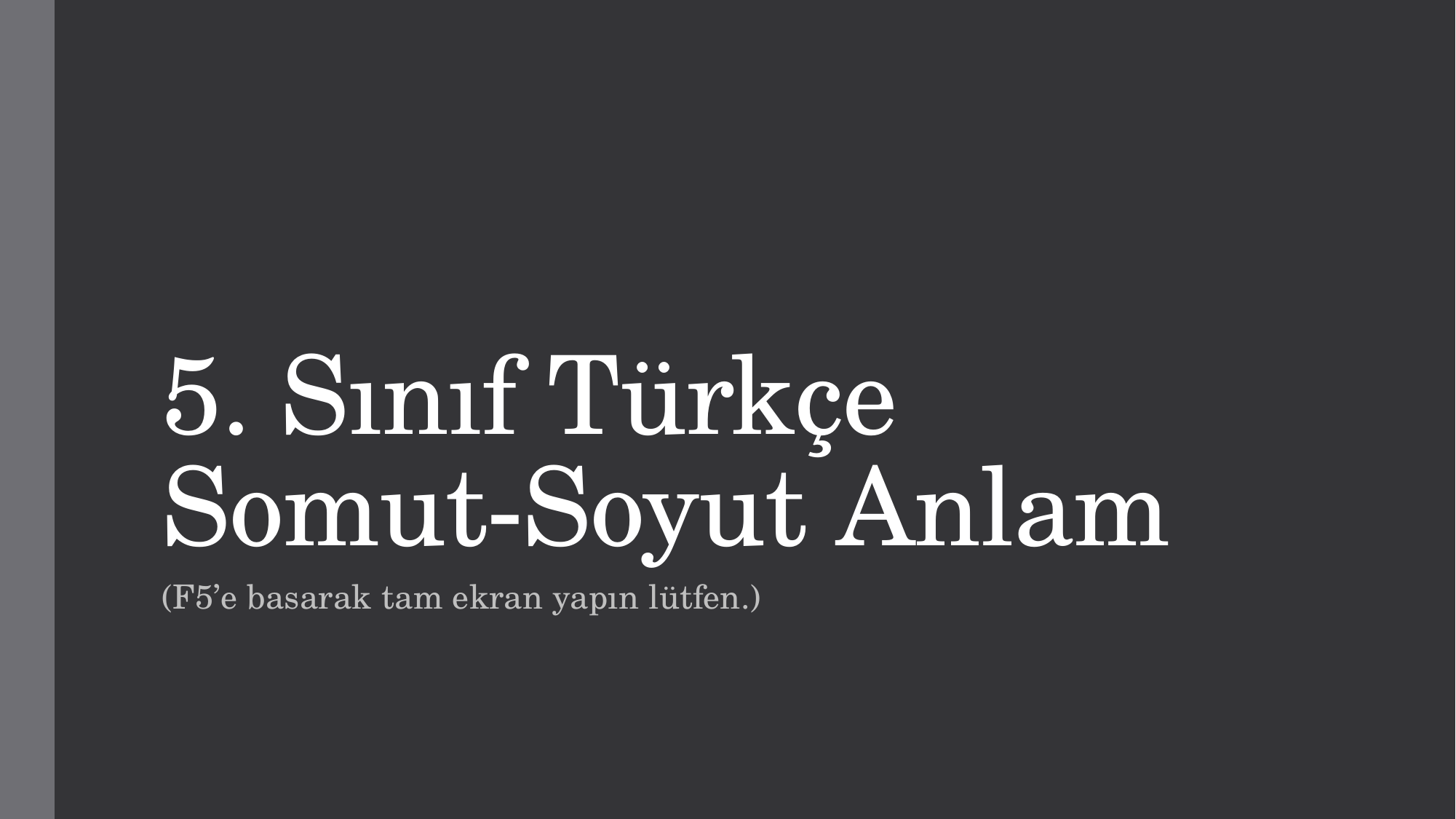

# 5. Sınıf Türkçe Somut-Soyut Anlam
(F5’e basarak tam ekran yapın lütfen.)